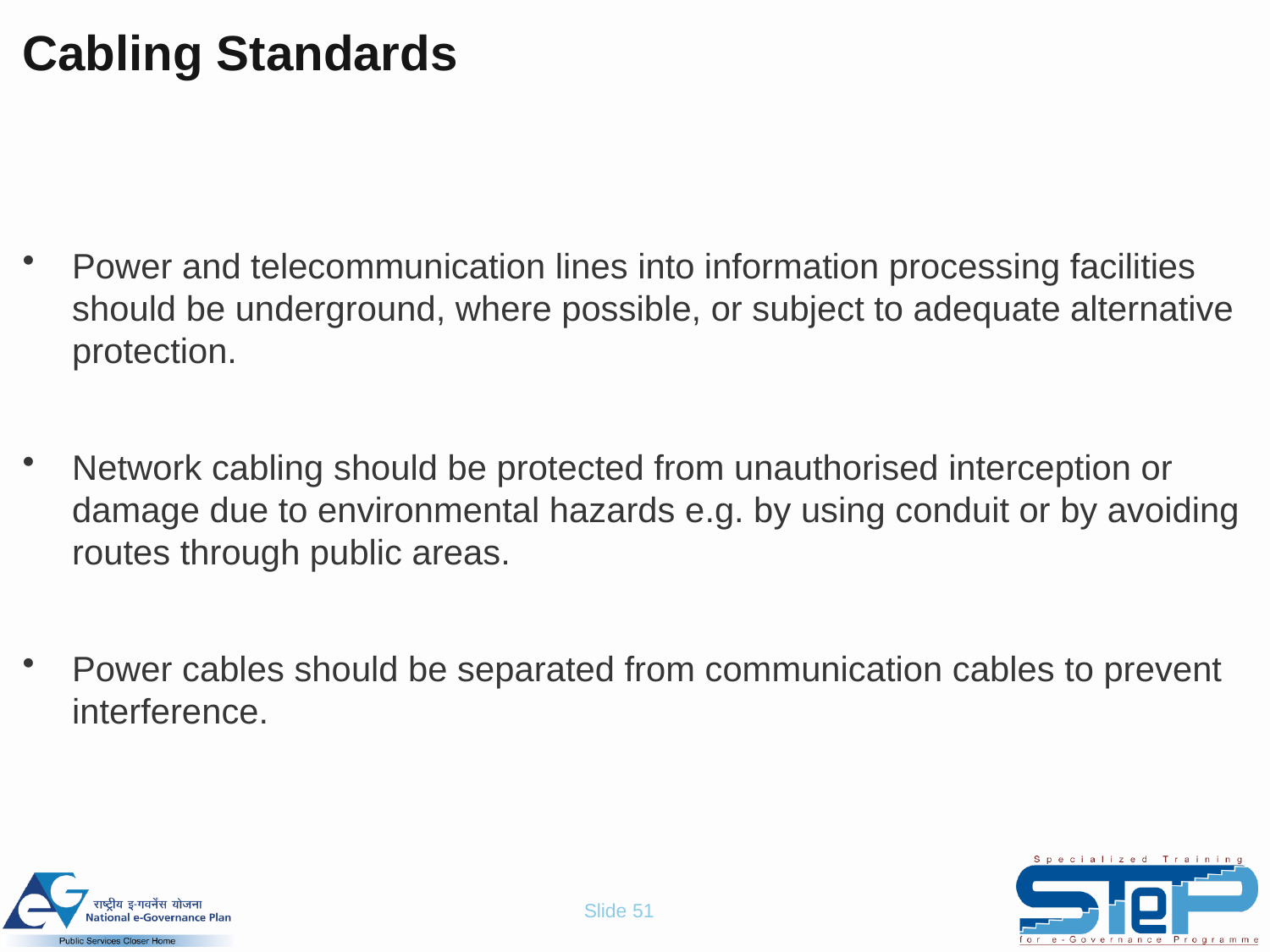

# Cabling Standards
Power and telecommunication lines into information processing facilities should be underground, where possible, or subject to adequate alternative protection.

Network cabling should be protected from unauthorised interception or damage due to environmental hazards e.g. by using conduit or by avoiding routes through public areas.

Power cables should be separated from communication cables to prevent interference.